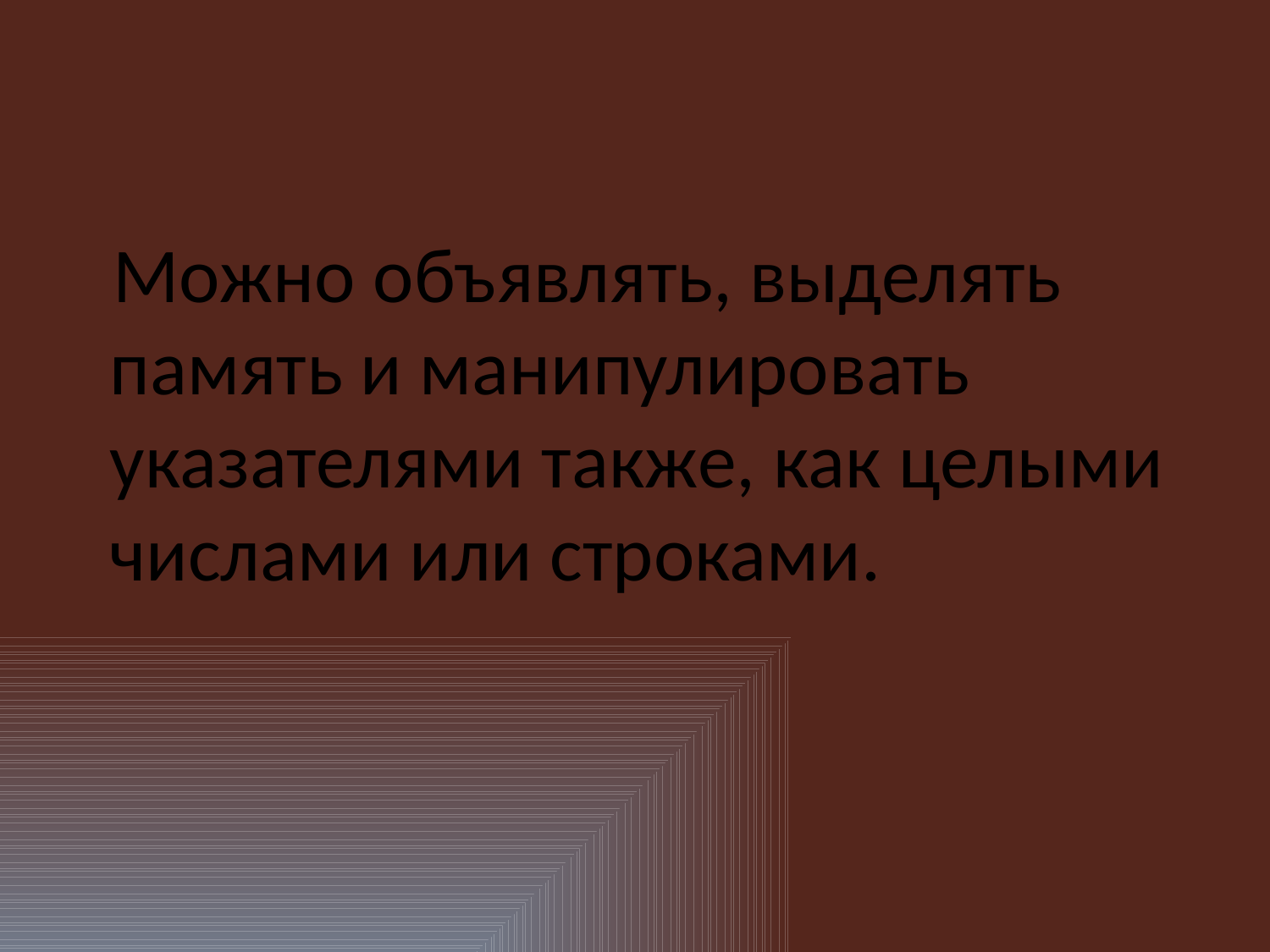

Можно объявлять, выделять память и манипулировать указателями также, как целыми числами или строками.